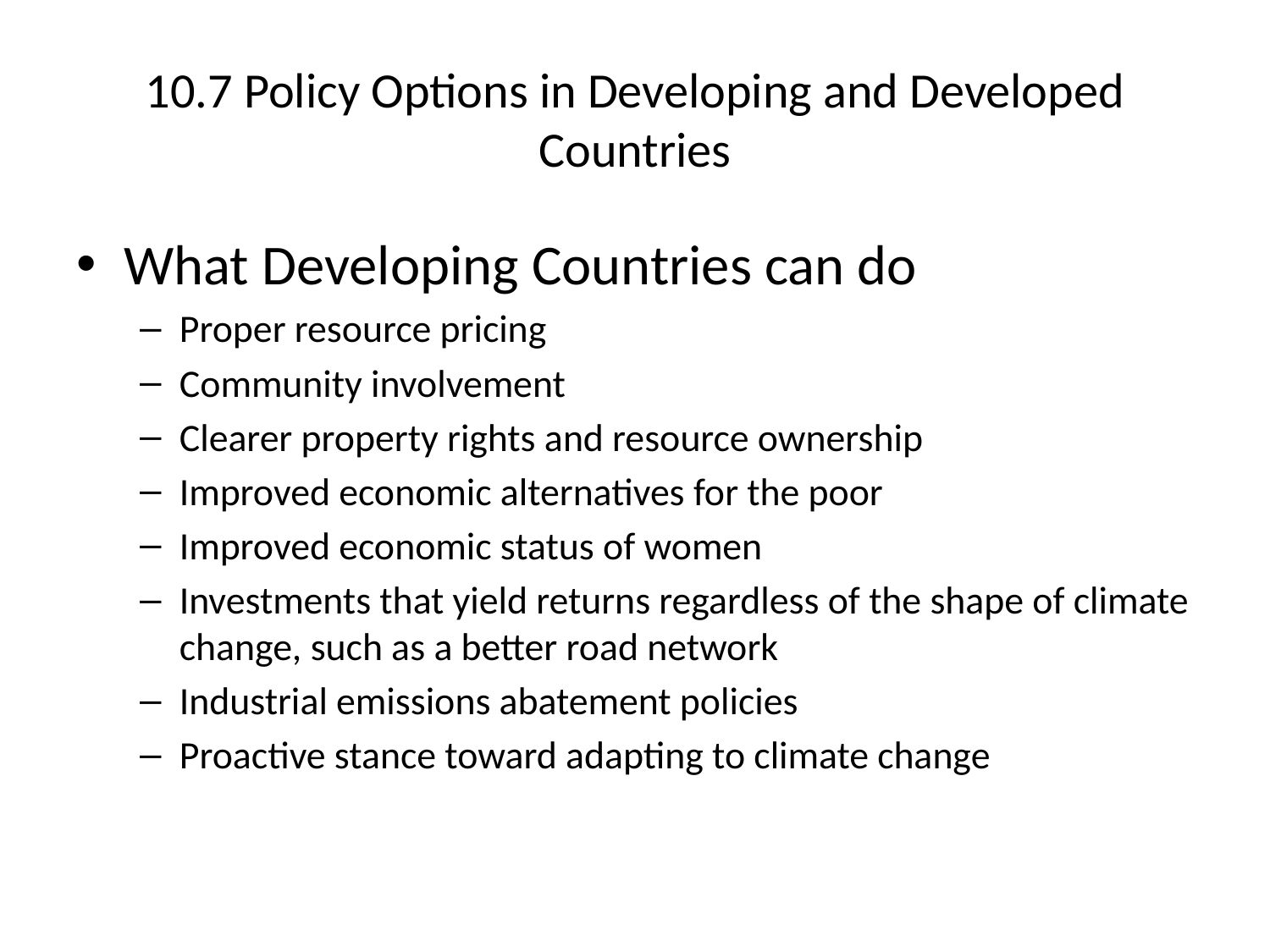

10.7 Policy Options in Developing and Developed Countries
What Developing Countries can do
Proper resource pricing
Community involvement
Clearer property rights and resource ownership
Improved economic alternatives for the poor
Improved economic status of women
Investments that yield returns regardless of the shape of climate change, such as a better road network
Industrial emissions abatement policies
Proactive stance toward adapting to climate change